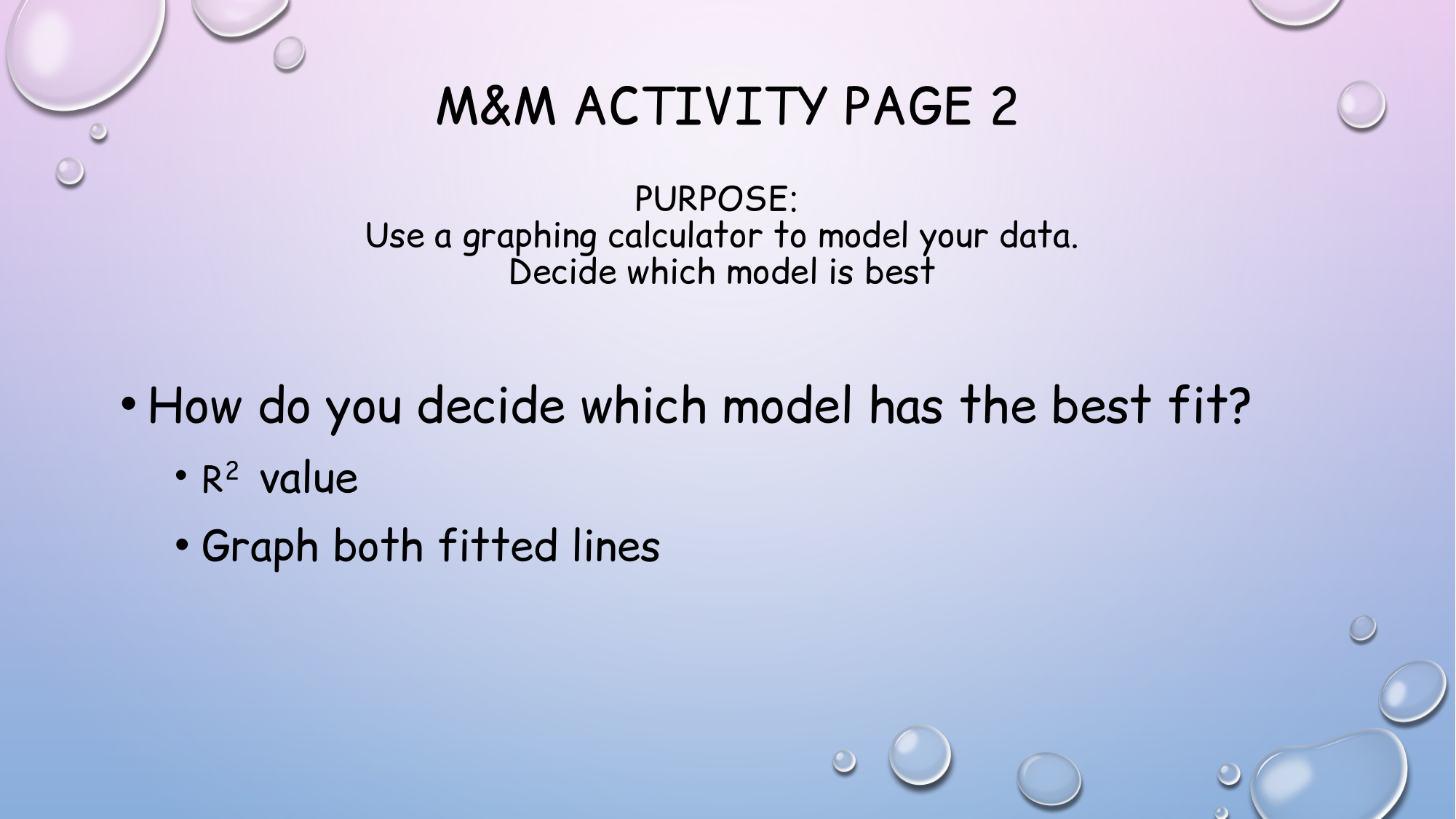

M&M Activity Page 2

PURPOSE:
Use a graphing calculator to model your data.
Decide which model is best
#
How do you decide which model has the best fit?
R2  value
Graph both fitted lines